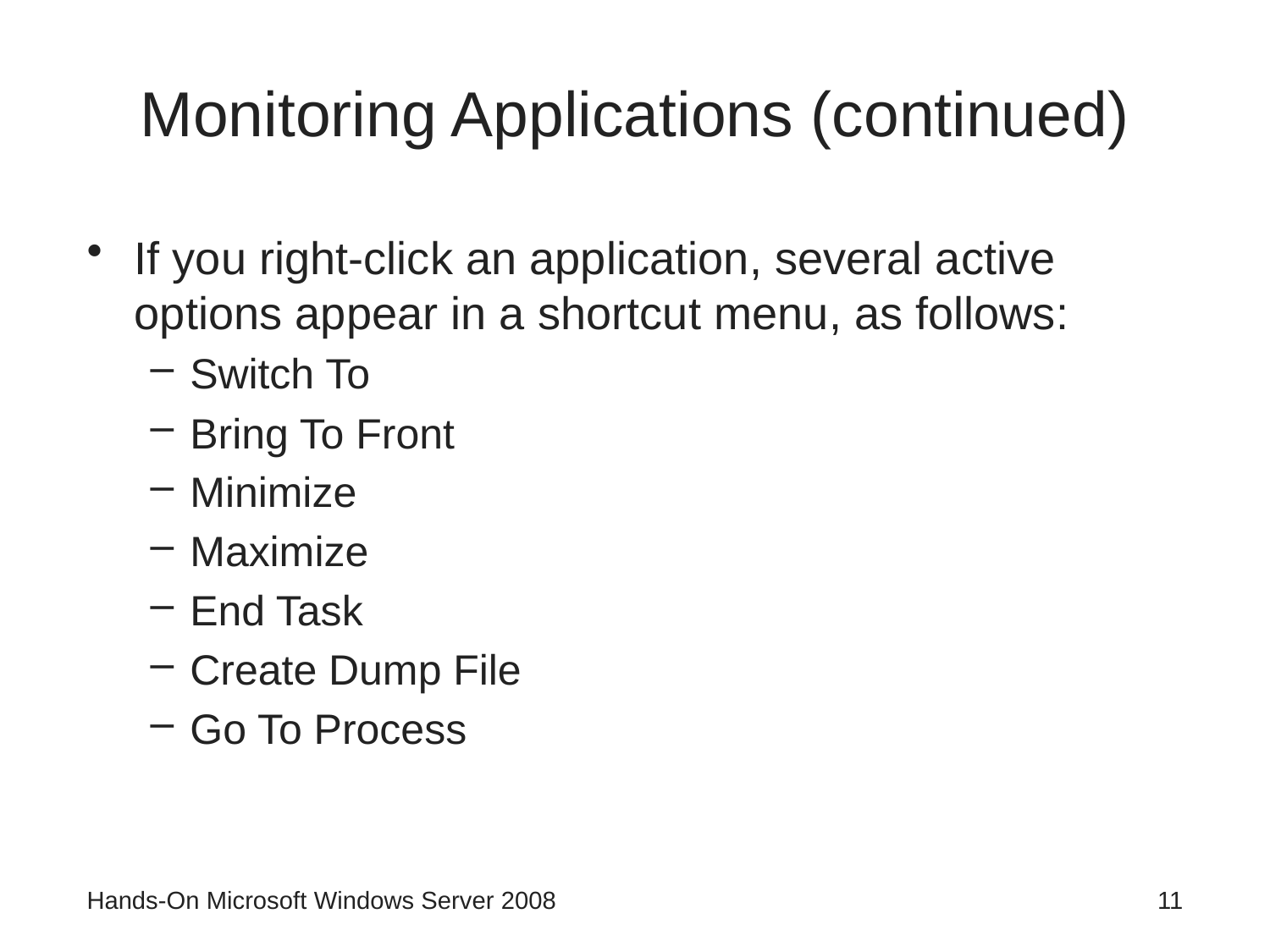

# Monitoring Applications (continued)
If you right-click an application, several active options appear in a shortcut menu, as follows:
Switch To
Bring To Front
Minimize
Maximize
End Task
Create Dump File
Go To Process
Hands-On Microsoft Windows Server 2008
11